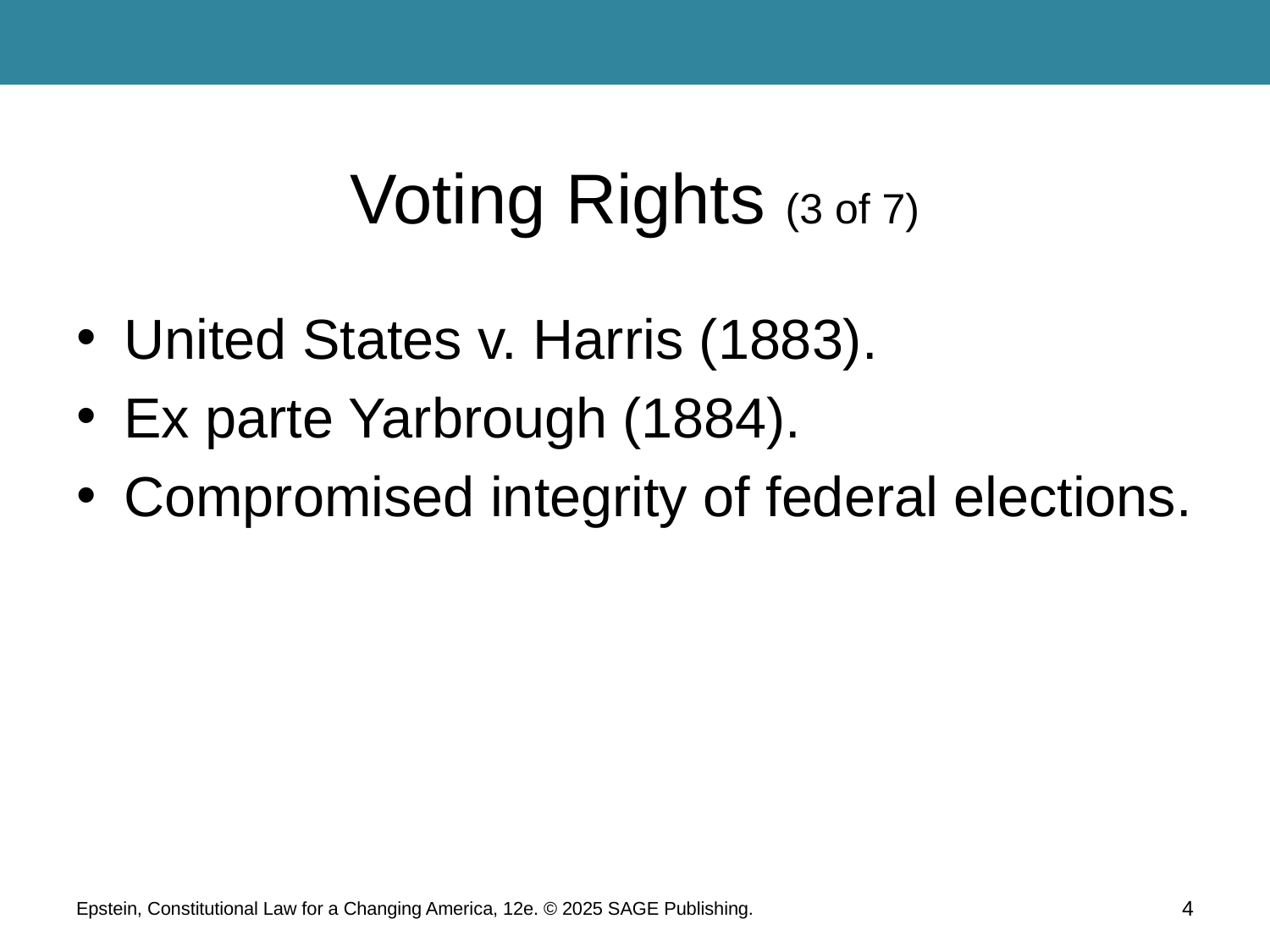

# Voting Rights (3 of 7)
United States v. Harris (1883).
Ex parte Yarbrough (1884).
Compromised integrity of federal elections.
Epstein, Constitutional Law for a Changing America, 12e. © 2025 SAGE Publishing.
4